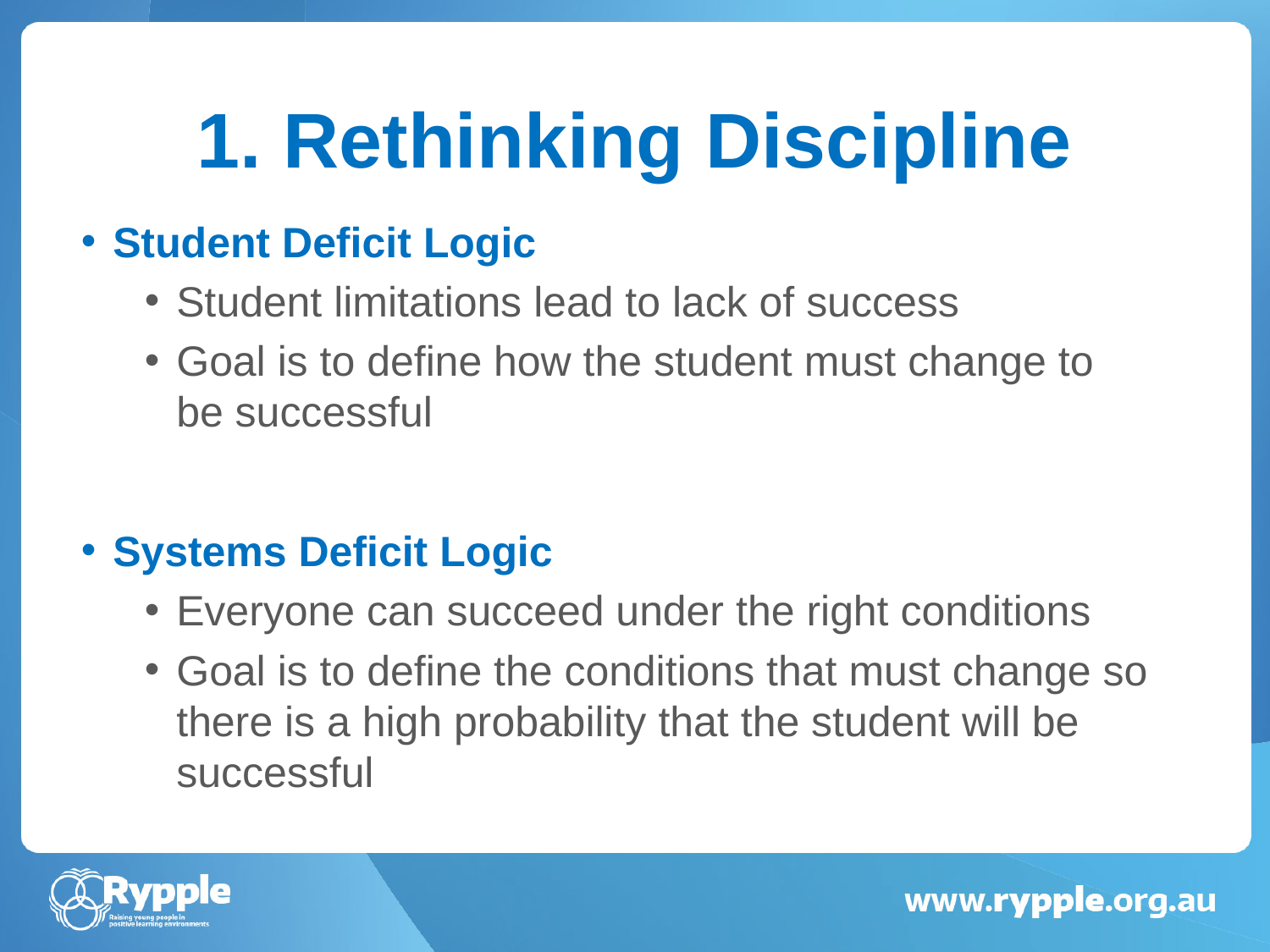

# 1. Rethinking Discipline
Student Deficit Logic
Student limitations lead to lack of success
Goal is to define how the student must change to be successful

Systems Deficit Logic
Everyone can succeed under the right conditions
Goal is to define the conditions that must change so there is a high probability that the student will be successful